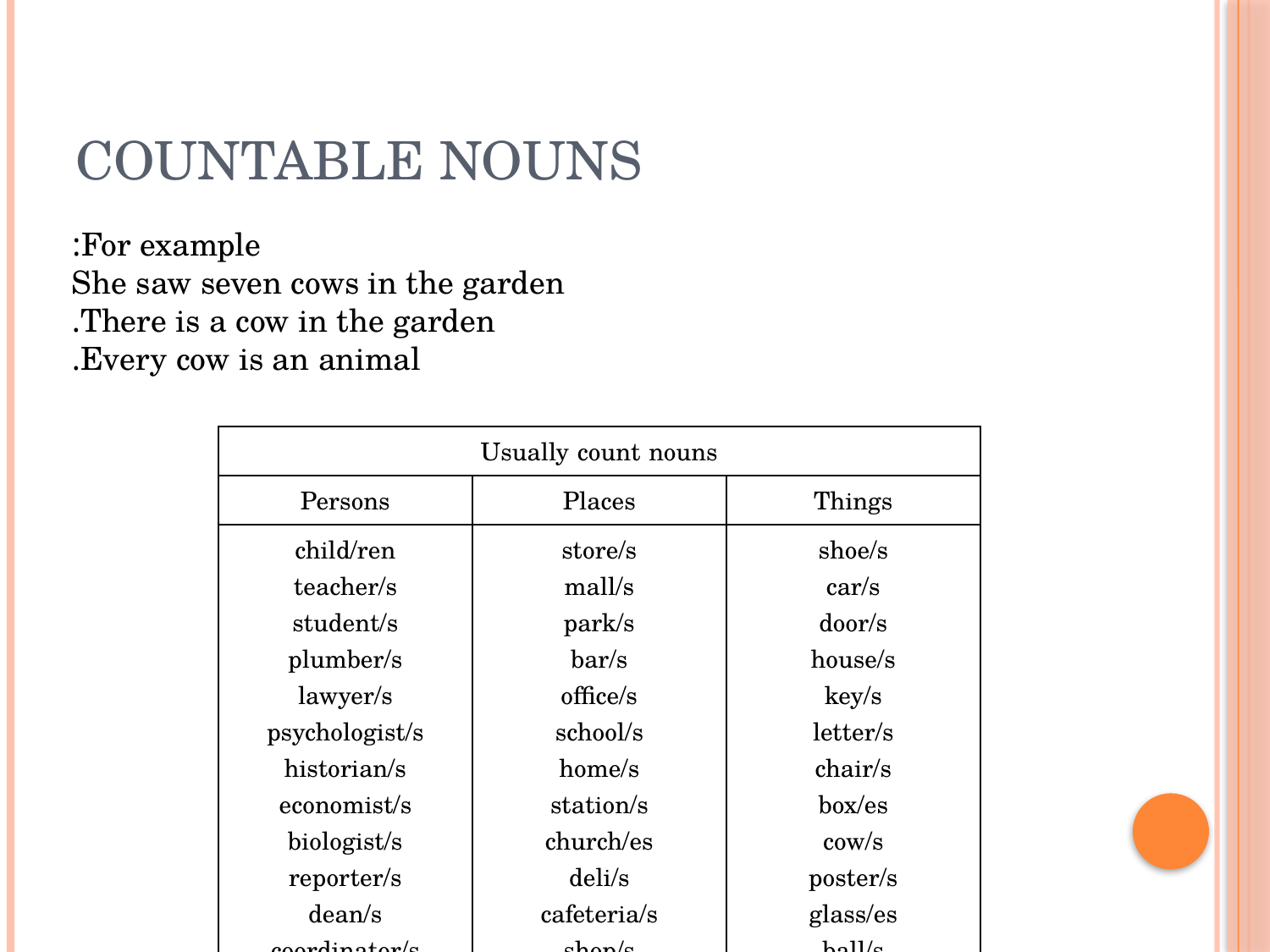

# Countable Nouns
For example:
She saw seven cows in the garden
There is a cow in the garden.
Every cow is an animal.
| Usually count nouns |  |  |
| --- | --- | --- |
| Persons | Places | Things |
| child/ren teacher/s student/s plumber/s lawyer/s psychologist/s historian/s economist/s biologist/s reporter/s dean/s coordinator/s researcher/s | store/s mall/s park/s bar/s office/s school/s home/s station/s church/es deli/s cafeteria/s shop/s airport/s | shoe/s car/s door/s house/s key/s letter/s chair/s box/es cow/s poster/s glass/es ball/s |